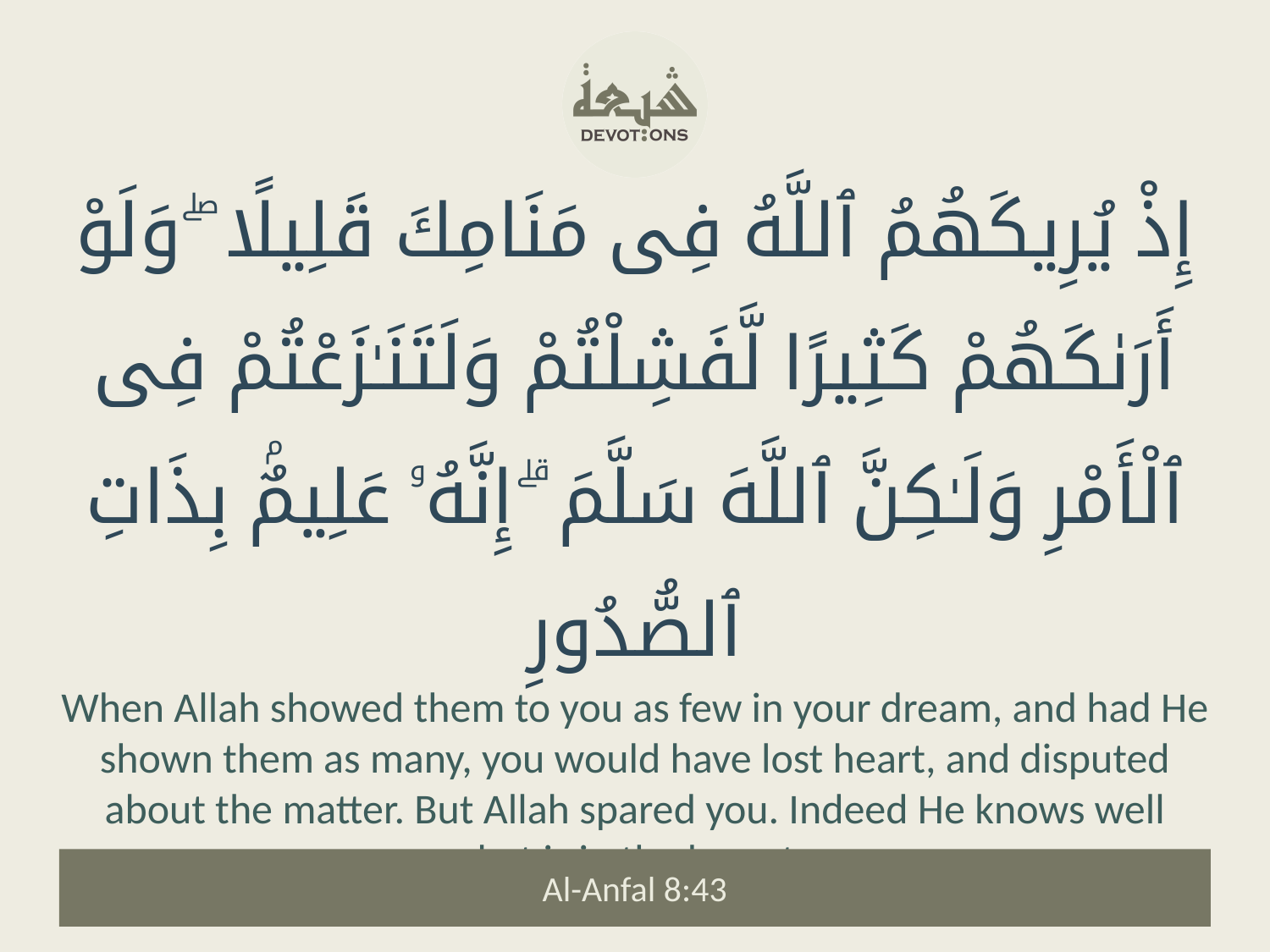

إِذْ يُرِيكَهُمُ ٱللَّهُ فِى مَنَامِكَ قَلِيلًا ۖ وَلَوْ أَرَىٰكَهُمْ كَثِيرًا لَّفَشِلْتُمْ وَلَتَنَـٰزَعْتُمْ فِى ٱلْأَمْرِ وَلَـٰكِنَّ ٱللَّهَ سَلَّمَ ۗ إِنَّهُۥ عَلِيمٌۢ بِذَاتِ ٱلصُّدُورِ
When Allah showed them to you as few in your dream, and had He shown them as many, you would have lost heart, and disputed about the matter. But Allah spared you. Indeed He knows well what is in the breasts.
Al-Anfal 8:43